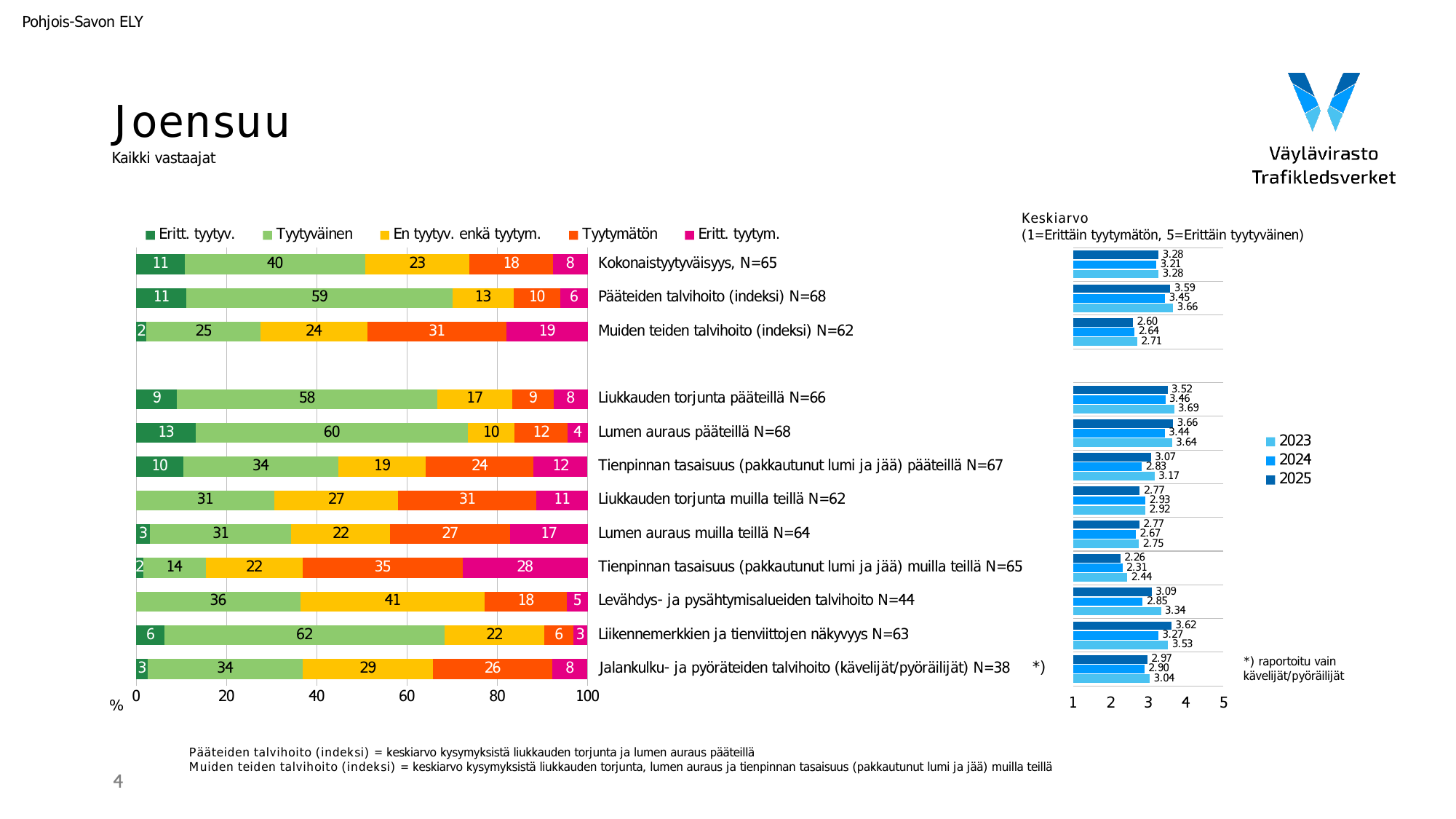

Pohjois-Savon ELY
# Joensuu
Kaikki vastaajat
Keskiarvo
(1=Erittäin tyytymätön, 5=Erittäin tyytyväinen)

### Chart

| Category | Eritt. tyytyv. | Tyytyväinen | En tyytyv. enkä tyytym. | Tyytymätön | Eritt. tyytym. |
|---|---|---|---|---|---|
| Kokonaistyytyväisyys, N=65 | 10.769231 | 40.0 | 23.076923 | 18.461538 | 7.692308 |
| Pääteiden talvihoito (indeksi) N=68 | 11.1631015 | 58.934938 | 13.4803925 | 10.4278075 | 5.9937615 |
| Muiden teiden talvihoito (indeksi) N=62 | 2.331731 | 25.247105 | 23.610939 | 30.864092 | 18.723377 |
|  | None | None | None | None | None |
| Liukkauden torjunta pääteillä N=66 | 9.090909 | 57.575758 | 16.666667 | 9.090909 | 7.575758 |
| Lumen auraus pääteillä N=68 | 13.235294 | 60.294118 | 10.294118 | 11.764706 | 4.411765 |
| Tienpinnan tasaisuus (pakkautunut lumi ja jää) pääteillä N=67 | 10.447761 | 34.328358 | 19.402985 | 23.880597 | 11.940299 |
| Liukkauden torjunta muilla teillä N=62 | None | 30.645161 | 27.419355 | 30.645161 | 11.290323 |
| Lumen auraus muilla teillä N=64 | 3.125 | 31.25 | 21.875 | 26.5625 | 17.1875 |
| Tienpinnan tasaisuus (pakkautunut lumi ja jää) muilla teillä N=65 | 1.538462 | 13.846154 | 21.538462 | 35.384615 | 27.692308 |
| Levähdys- ja pysähtymisalueiden talvihoito N=44 | None | 36.363636 | 40.909091 | 18.181818 | 4.545455 |
| Liikennemerkkien ja tienviittojen näkyvyys N=63 | 6.349206 | 61.904762 | 22.222222 | 6.349206 | 3.174603 |
| Jalankulku- ja pyöräteiden talvihoito (kävelijät/pyöräilijät) N=38 | 2.631579 | 34.210526 | 28.947368 | 26.315789 | 7.894737 |

### Chart

| Category | 2025 | 2024 | 2023 |
|---|---|---|---|
*) raportoitu vain
kävelijät/pyöräilijät
*)
%
Pääteiden talvihoito (indeksi) = keskiarvo kysymyksistä liukkauden torjunta ja lumen auraus pääteillä
Muiden teiden talvihoito (indeksi) = keskiarvo kysymyksistä liukkauden torjunta, lumen auraus ja tienpinnan tasaisuus (pakkautunut lumi ja jää) muilla teillä

4